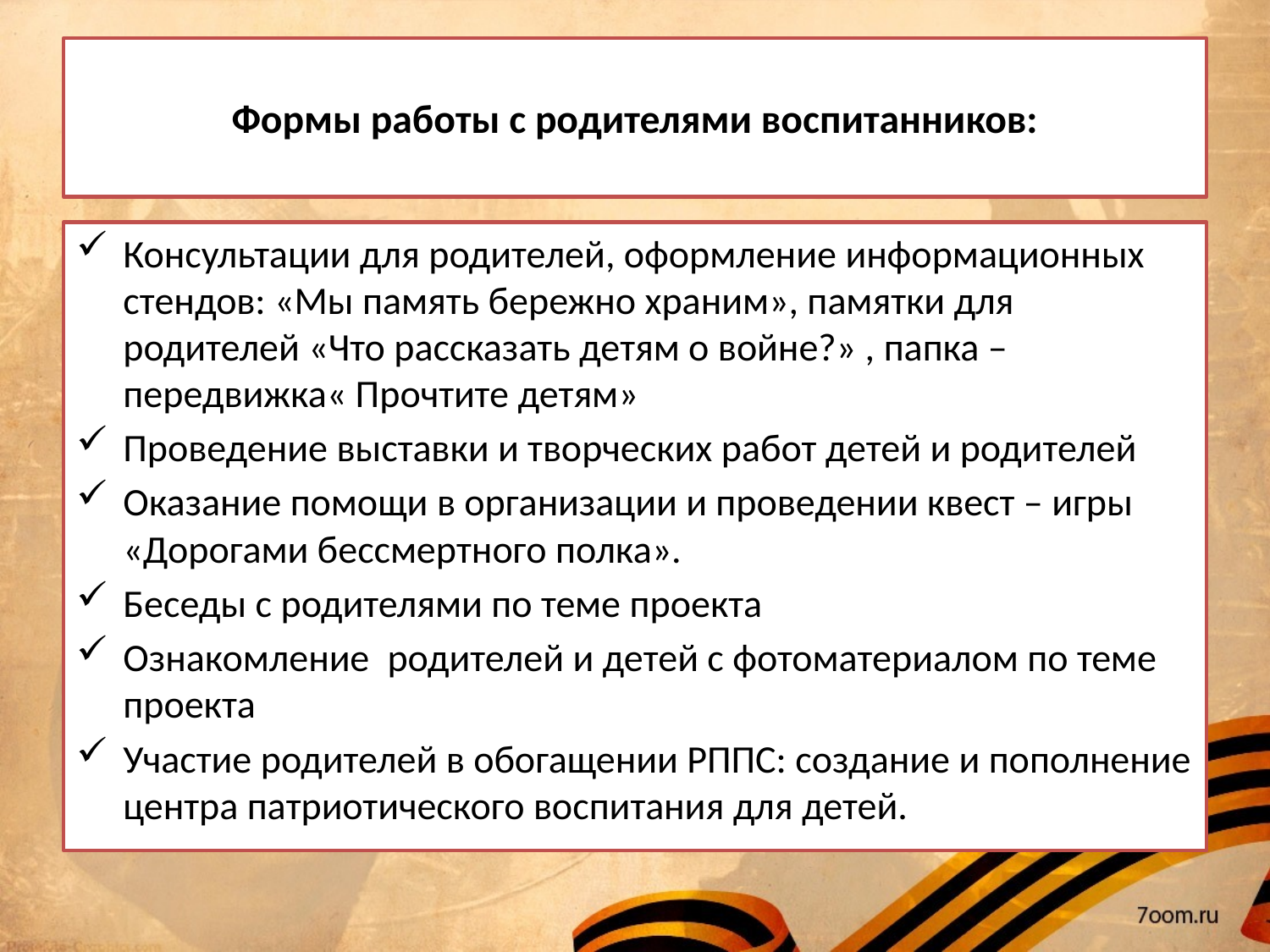

# Формы работы с родителями воспитанников:
Консультации для родителей, оформление информационных стендов: «Мы память бережно храним», памятки для родителей «Что рассказать детям о войне?» , папка – передвижка« Прочтите детям»
Проведение выставки и творческих работ детей и родителей
Оказание помощи в организации и проведении квест – игры «Дорогами бессмертного полка».
Беседы с родителями по теме проекта
Ознакомление  родителей и детей с фотоматериалом по теме проекта
Участие родителей в обогащении РППС: создание и пополнение центра патриотического воспитания для детей.